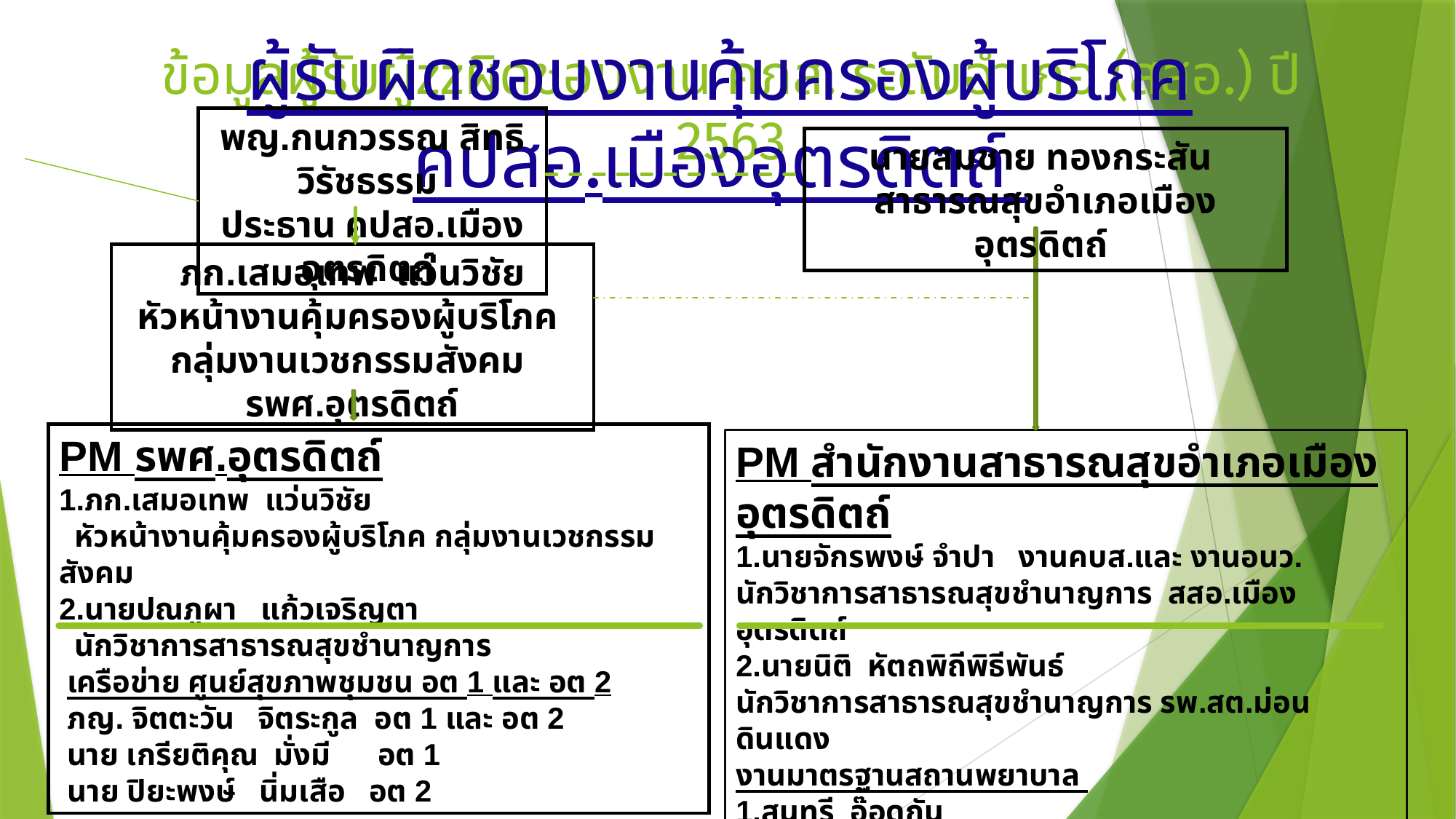

ผู้รับผิดชอบงานคุ้มครองผู้บริโภค คปสอ.เมืองอุตรดิตถ์
# ข้อมูลผู้รับผู้zzผิดชอบงาน คภส. ระดับอำเภอ (สสอ.) ปี 2563
พญ.กนกวรรณ สิทธิวิรัชธรรม
ประธาน คปสอ.เมืองอุตรดิตถ์
นายสมชาย ทองกระสัน
สาธารณสุขอำเภอเมืองอุตรดิตถ์

ภก.เสมอเทพ  แว่นวิชัย
หัวหน้างานคุ้มครองผู้บริโภค
กลุ่มงานเวชกรรมสังคม  รพศ.อุตรดิตถ์

PM รพศ.อุตรดิตถ์
1.ภก.เสมอเทพ  แว่นวิชัย
  หัวหน้างานคุ้มครองผู้บริโภค กลุ่มงานเวชกรรมสังคม
2.นายปณภูผา   แก้วเจริญตา
  นักวิชาการสาธารณสุขชำนาญการ
 เครือข่าย ศูนย์สุขภาพชุมชน อต 1 และ อต 2
 ภญ. จิตตะวัน   จิตระกูล  อต 1 และ อต 2
 นาย เกรียติคุณ  มั่งมี      อต 1
 นาย ปิยะพงษ์   นิ่มเสือ   อต 2
PM สำนักงานสาธารณสุขอำเภอเมืองอุตรดิตถ์
1.นายจักรพงษ์ จำปา   งานคบส.และ งานอนว.
นักวิชาการสาธารณสุขชำนาญการ  สสอ.เมืองอุตรดิตถ์
2.นายนิติ  หัตถพิถีพิธีพันธ์
นักวิชาการสาธารณสุขชำนาญการ รพ.สต.ม่อนดินแดง
งานมาตรฐานสถานพยาบาล
1.สุนทรี  อ๊อดกัน
พยาบาลวิชาชีพชำนาญการ